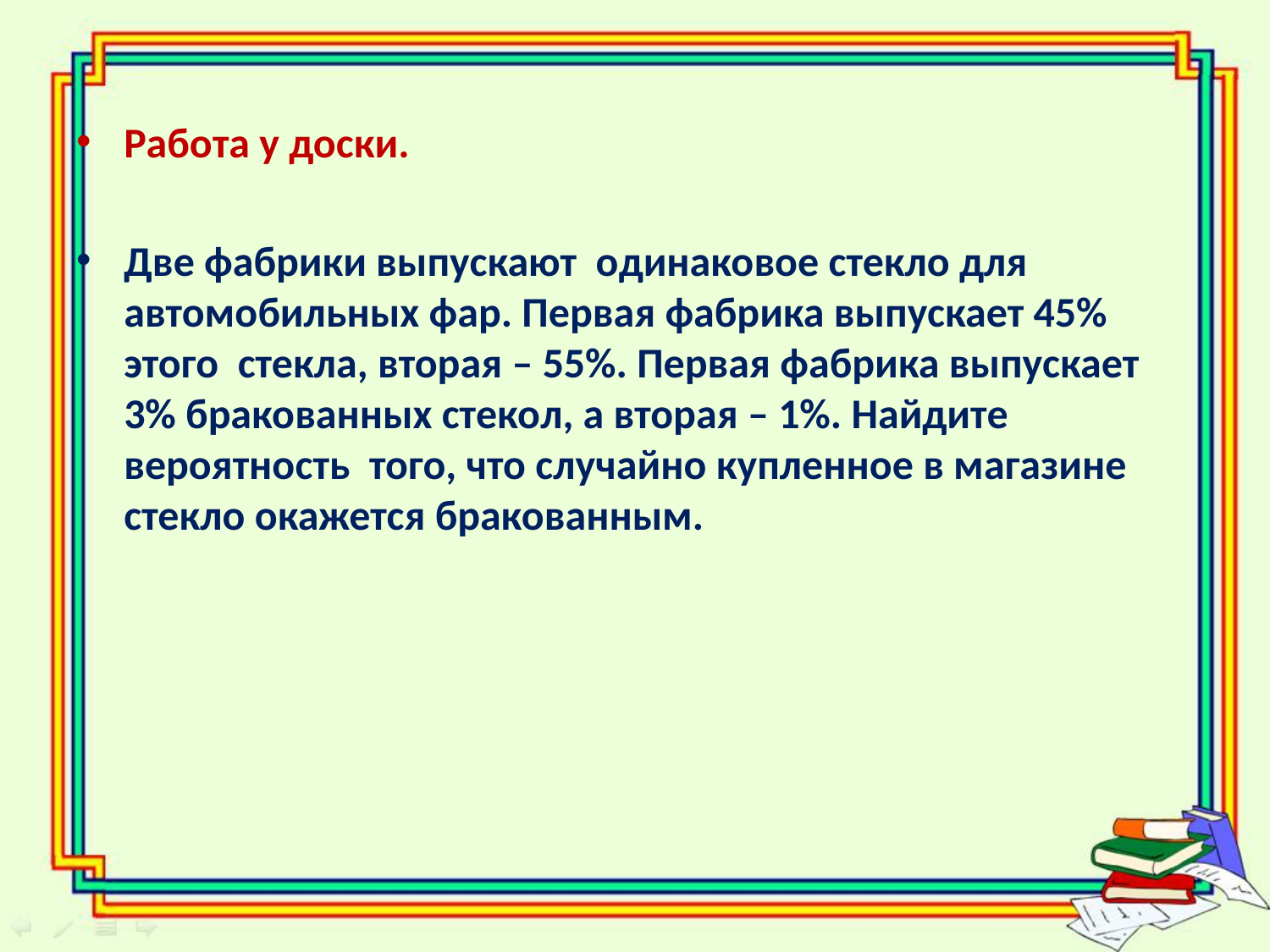

Работа у доски.

Две фабрики выпускают  одинаковое стекло для автомобильных фар. Первая фабрика выпускает 45% этого  стекла, вторая – 55%. Первая фабрика выпускает 3% бракованных стекол, а вторая – 1%. Найдите вероятность  того, что случайно купленное в магазине стекло окажется бракованным.